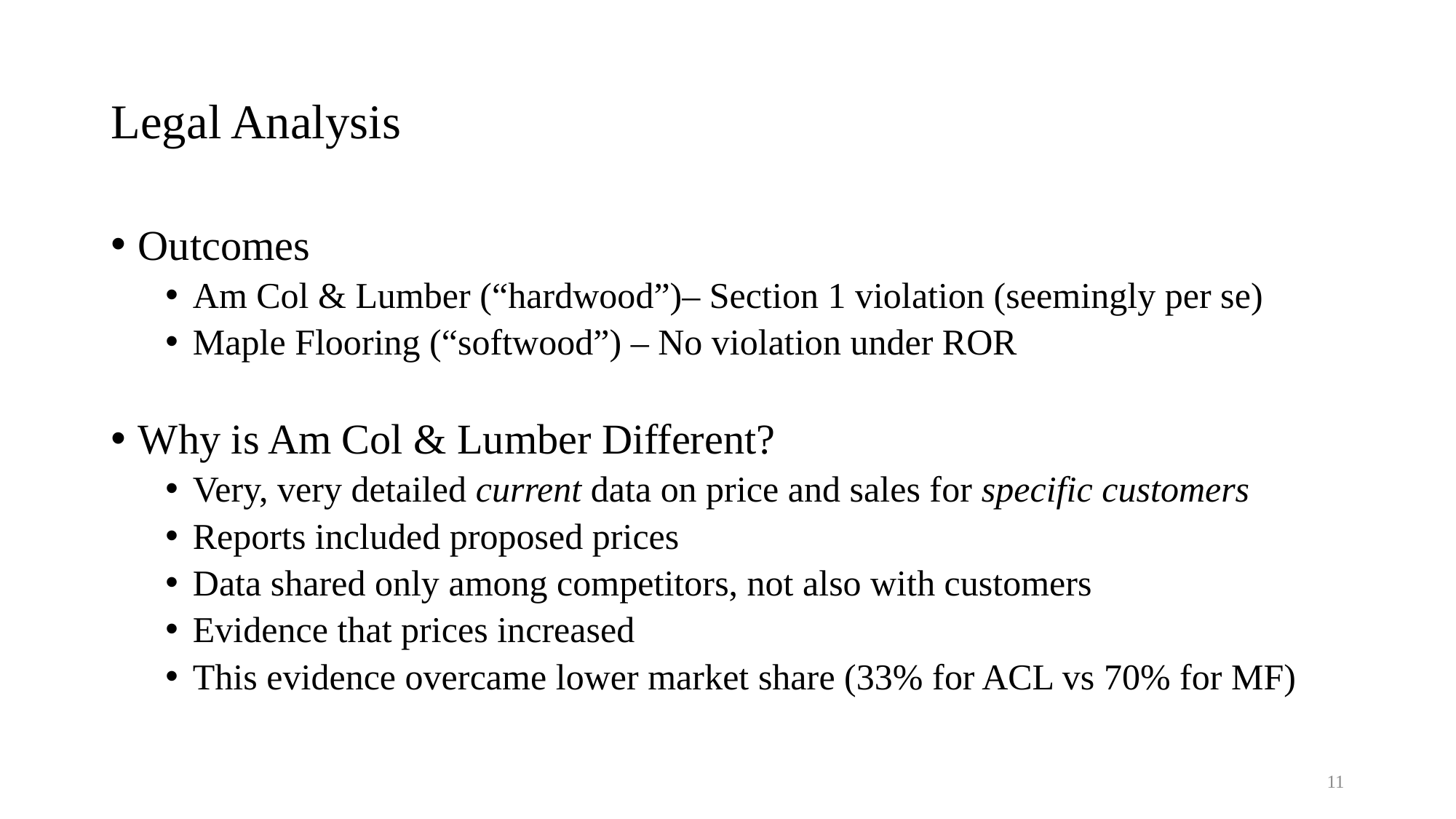

# Legal Analysis
Outcomes
Am Col & Lumber (“hardwood”)– Section 1 violation (seemingly per se)
Maple Flooring (“softwood”) – No violation under ROR
Why is Am Col & Lumber Different?
Very, very detailed current data on price and sales for specific customers
Reports included proposed prices
Data shared only among competitors, not also with customers
Evidence that prices increased
This evidence overcame lower market share (33% for ACL vs 70% for MF)
11